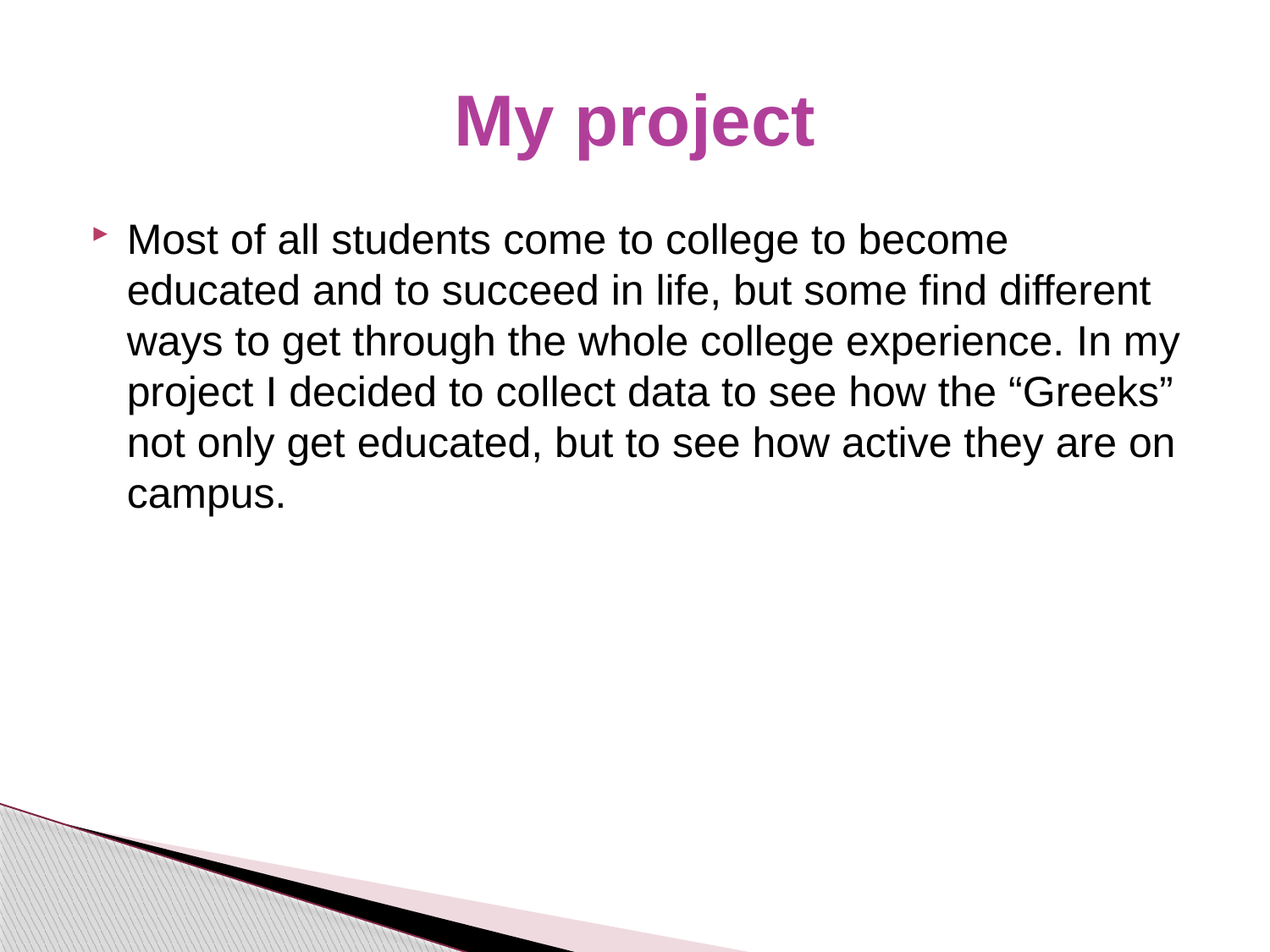

# My project
Most of all students come to college to become educated and to succeed in life, but some find different ways to get through the whole college experience. In my project I decided to collect data to see how the “Greeks” not only get educated, but to see how active they are on campus.